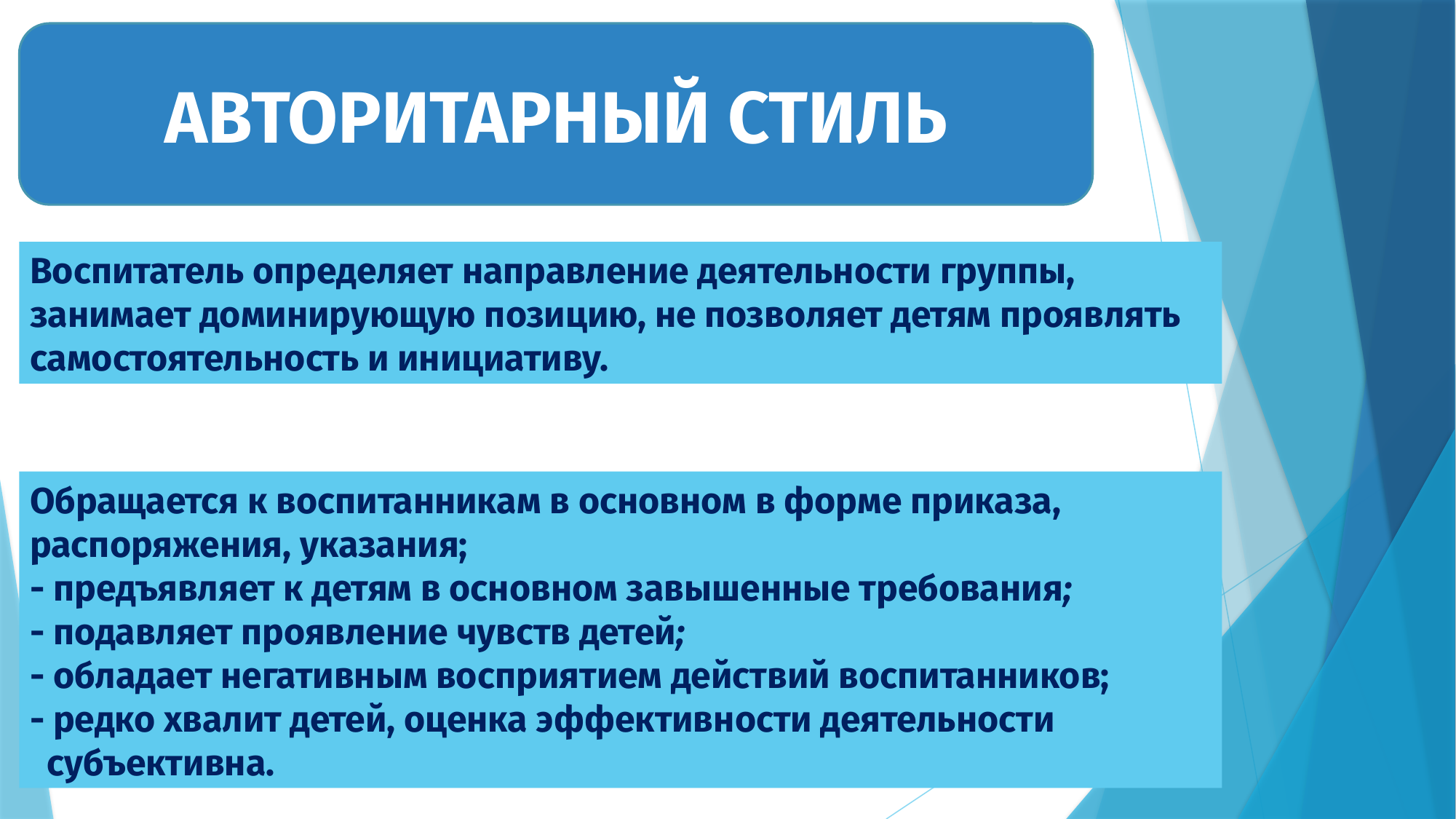

АВТОРИТАРНЫЙ СТИЛЬ
Воспитатель определяет направление деятельности группы, занимает доминирующую позицию, не позволяет детям проявлять самостоятельность и инициативу.
Обращается к воспитанникам в основном в форме приказа, распоряжения, указания;
- предъявляет к детям в основном завышенные требования;
- подавляет проявление чувств детей;
- обладает негативным восприятием действий воспитанников;
- редко хвалит детей, оценка эффективности деятельности
  субъективна.